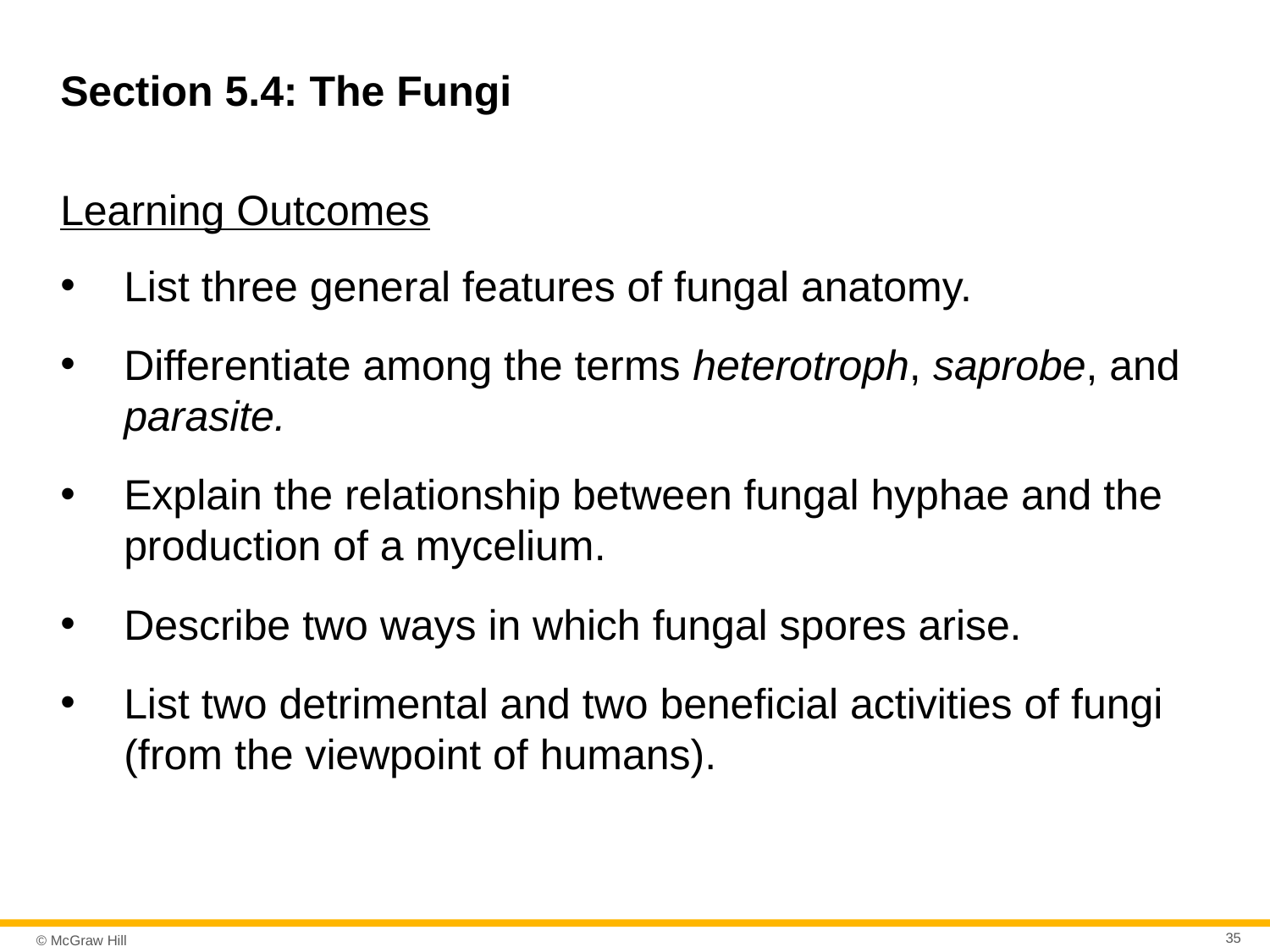

# Section 5.4: The Fungi
Learning Outcomes
List three general features of fungal anatomy.
Differentiate among the terms heterotroph, saprobe, and parasite.
Explain the relationship between fungal hyphae and the production of a mycelium.
Describe two ways in which fungal spores arise.
List two detrimental and two beneficial activities of fungi (from the viewpoint of humans).